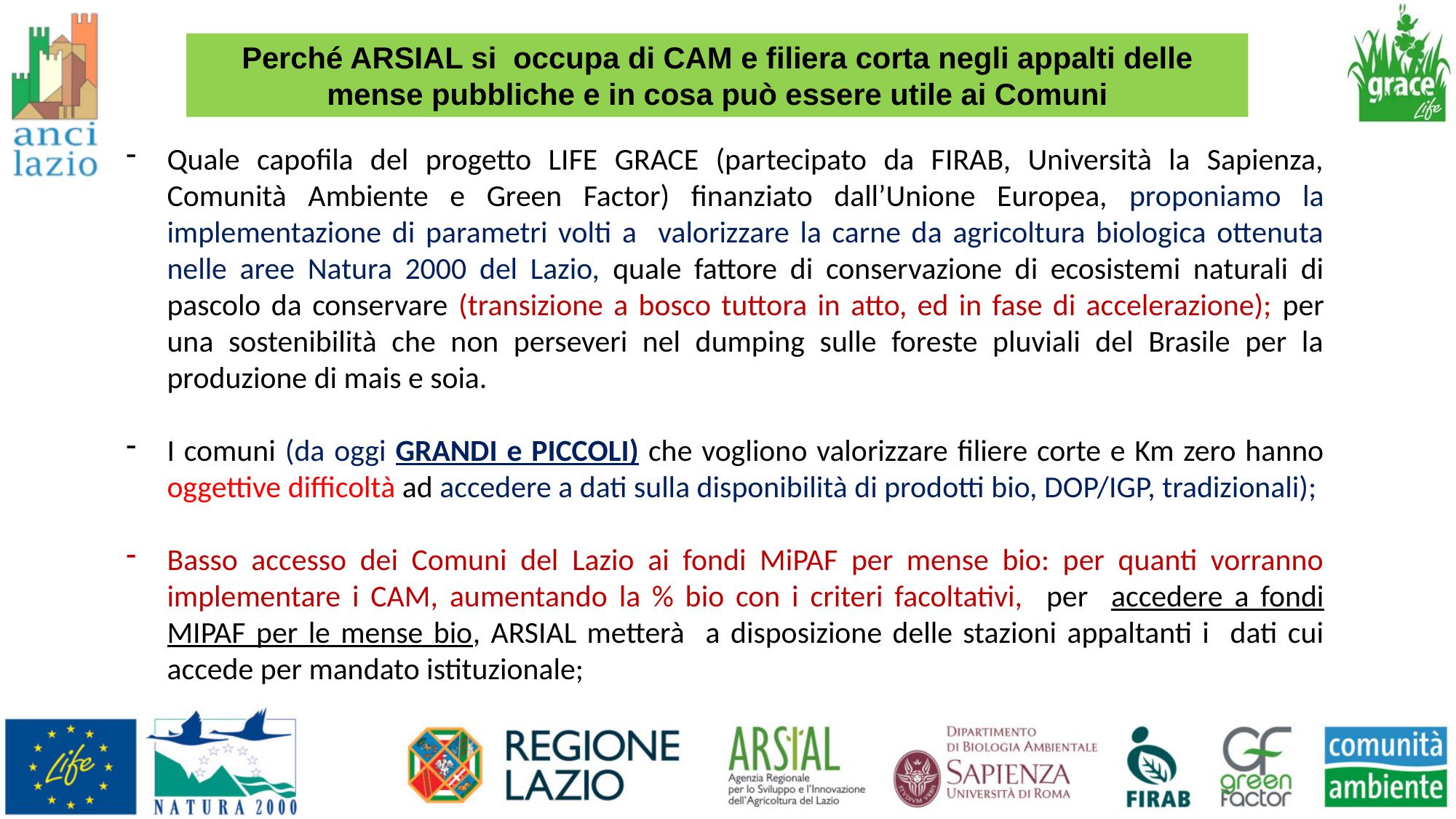

Perché ARSIAL si  occupa di CAM e filiera corta negli appalti delle mense pubbliche e in cosa può essere utile ai Comuni

Quale capofila del progetto LIFE GRACE (partecipato da FIRAB, Università la Sapienza, Comunità Ambiente e Green Factor) finanziato dall’Unione Europea, proponiamo la implementazione di parametri volti a  valorizzare la carne da agricoltura biologica ottenuta nelle aree Natura 2000 del Lazio, quale fattore di conservazione di ecosistemi naturali di pascolo da conservare (transizione a bosco tuttora in atto, ed in fase di accelerazione); per una sostenibilità che non perseveri nel dumping sulle foreste pluviali del Brasile per la produzione di mais e soia.

I comuni (da oggi GRANDI e PICCOLI) che vogliono valorizzare filiere corte e Km zero hanno oggettive difficoltà ad accedere a dati sulla disponibilità di prodotti bio, DOP/IGP, tradizionali);

Basso accesso dei Comuni del Lazio ai fondi MiPAF per mense bio: per quanti vorranno implementare i CAM, aumentando la % bio con i criteri facoltativi,  per  accedere a fondi MIPAF per le mense bio, ARSIAL metterà  a disposizione delle stazioni appaltanti i  dati cui accede per mandato istituzionale;